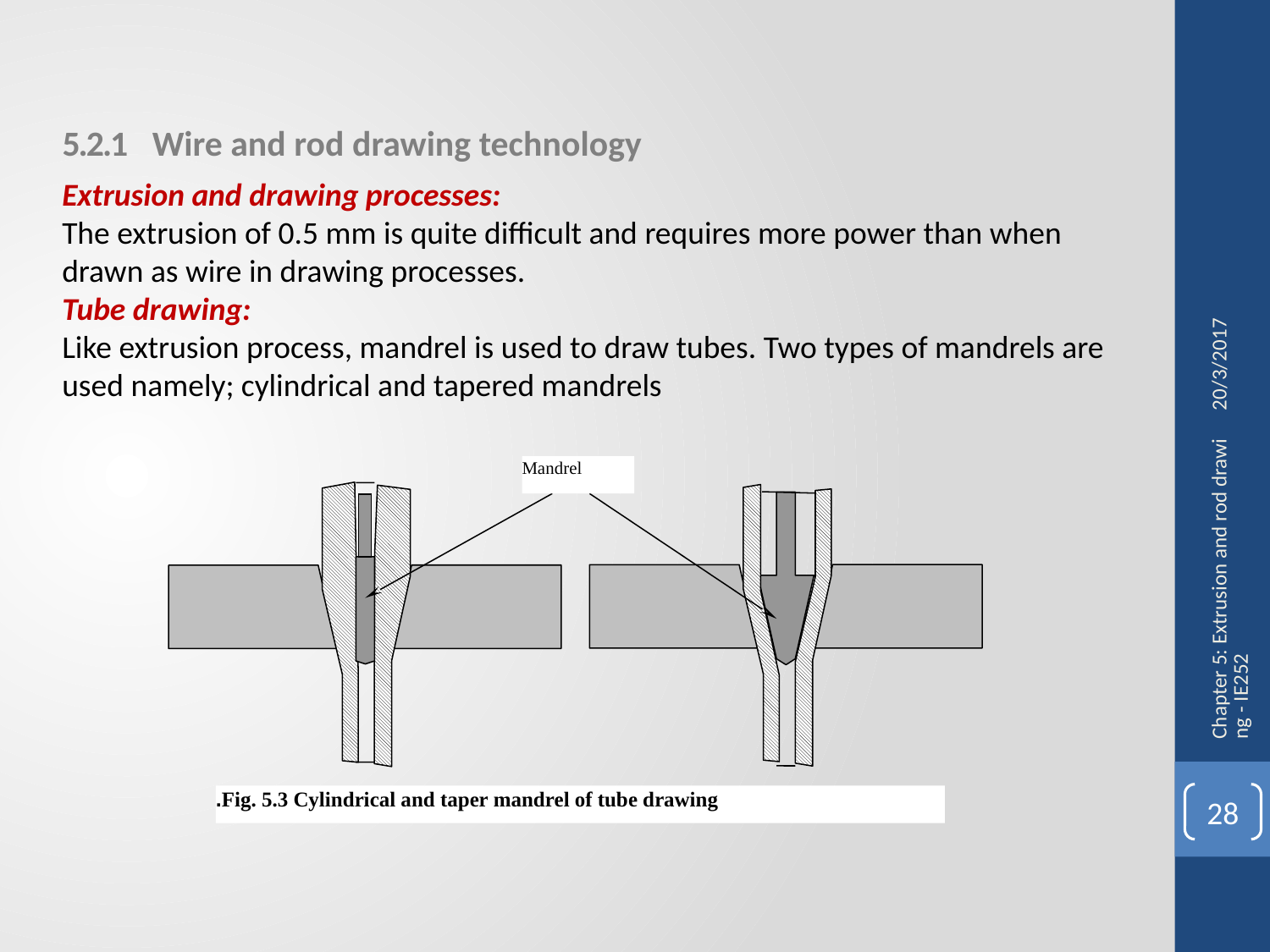

5.2 Wire and Rod Drawing
5.2.1 Wire and rod drawing technology

Extrusion and drawing processes:
The extrusion of 0.5 mm is quite difficult and requires more power than when drawn as wire in drawing processes.
Tube drawing:
Like extrusion process, mandrel is used to draw tubes. Two types of mandrels are used namely; cylindrical and tapered mandrels
20/3/2017
 Mandrel

 Fig. 5.3 Cylindrical and taper mandrel of tube drawing.

Chapter 5: Extrusion and rod drawing - IE252
28